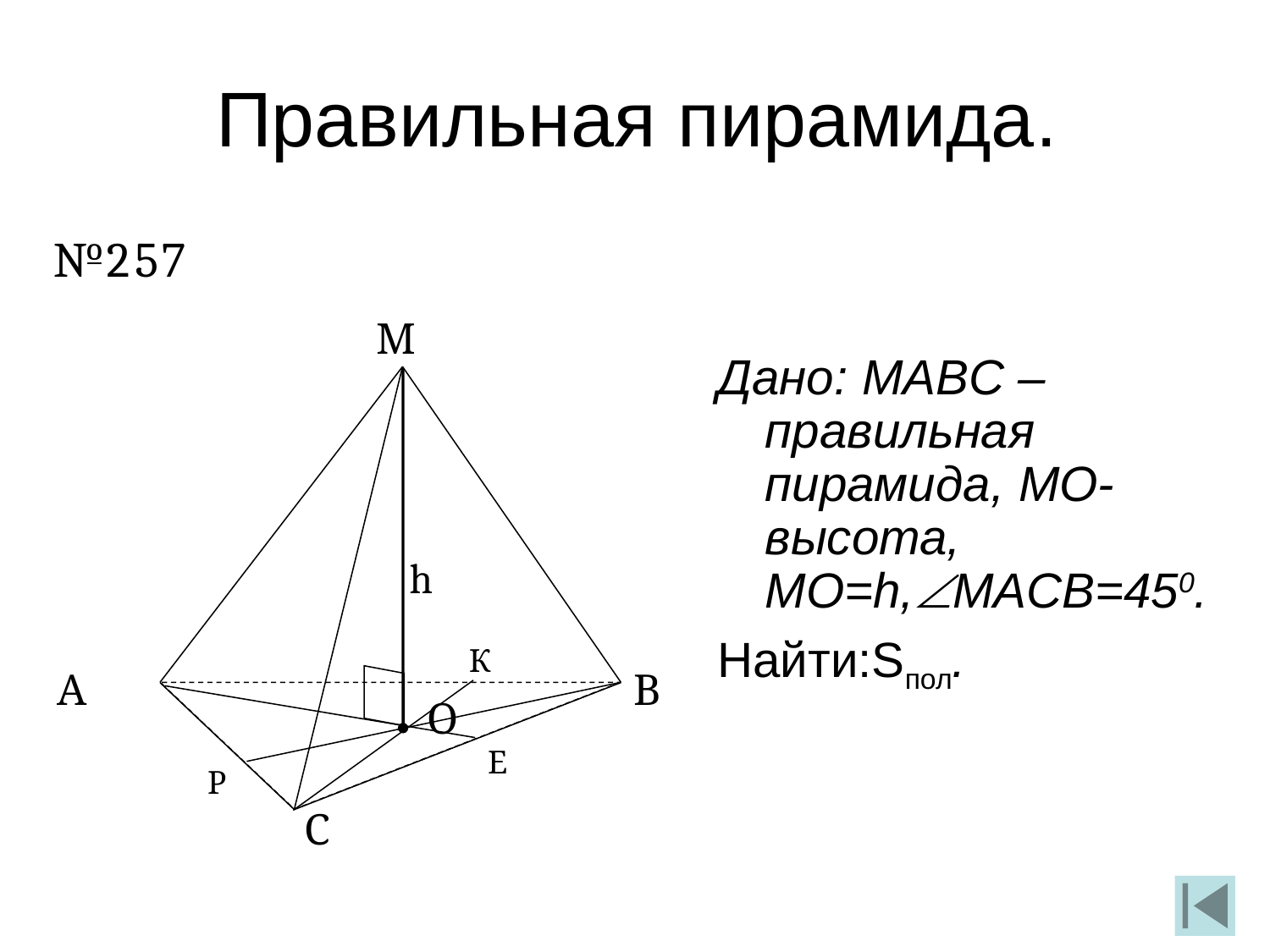

Правильная пирамида.
№257
М
А
В

С

h

О
Дано: MABC – правильная пирамида, MO-высота, MO=h,∠MACB=450.
Найти:Sпол.
К

Е
Р